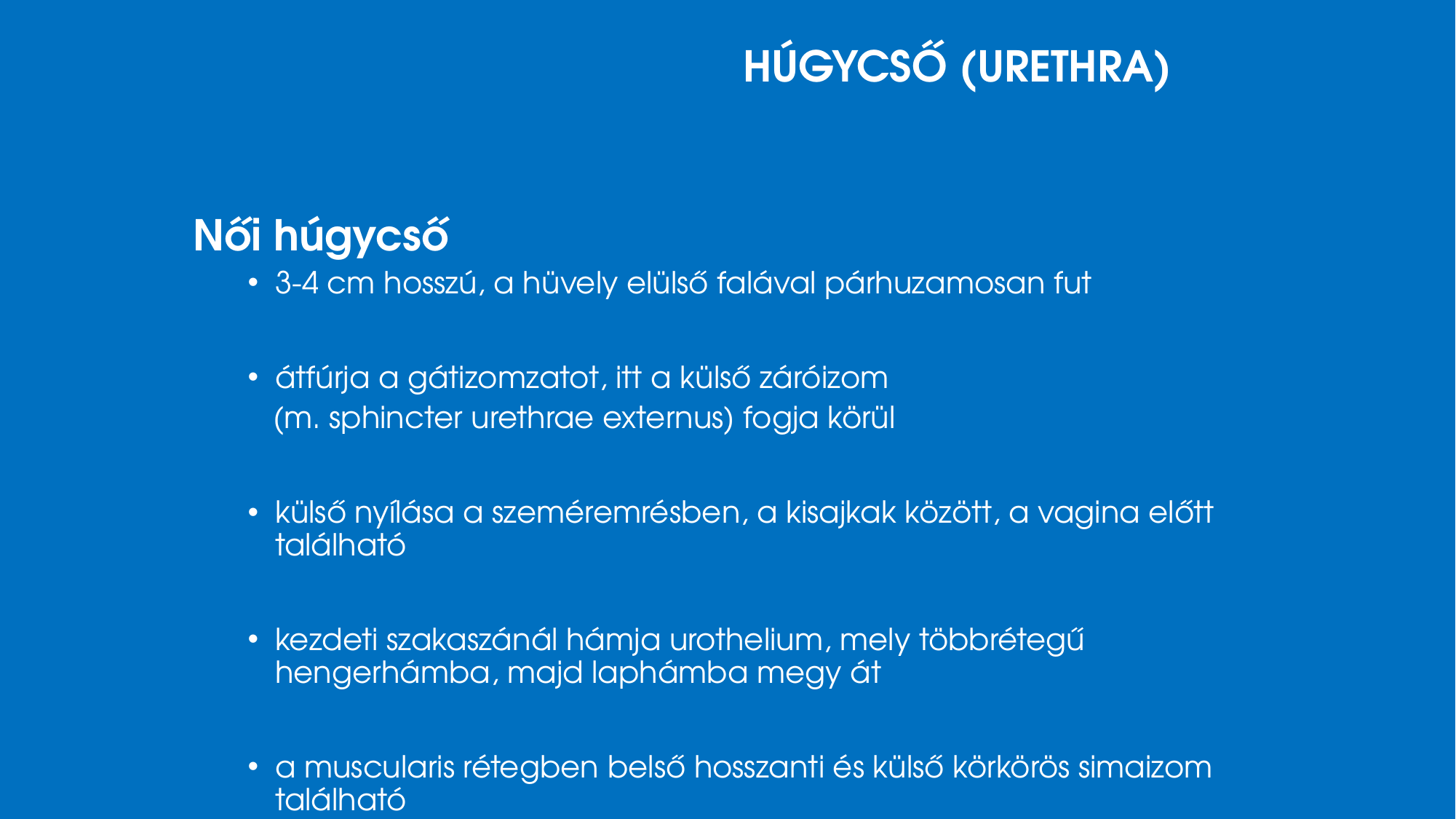

# Húgycső (urethra)
Női húgycső
3-4 cm hosszú, a hüvely elülső falával párhuzamosan fut

átfúrja a gátizomzatot, itt a külső záróizom
   (m. sphincter urethrae externus) fogja körül

külső nyílása a szeméremrésben, a kisajkak között, a vagina előtt található

kezdeti szakaszánál hámja urothelium, mely többrétegű hengerhámba, majd laphámba megy át

a muscularis rétegben belső hosszanti és külső körkörös simaizom található